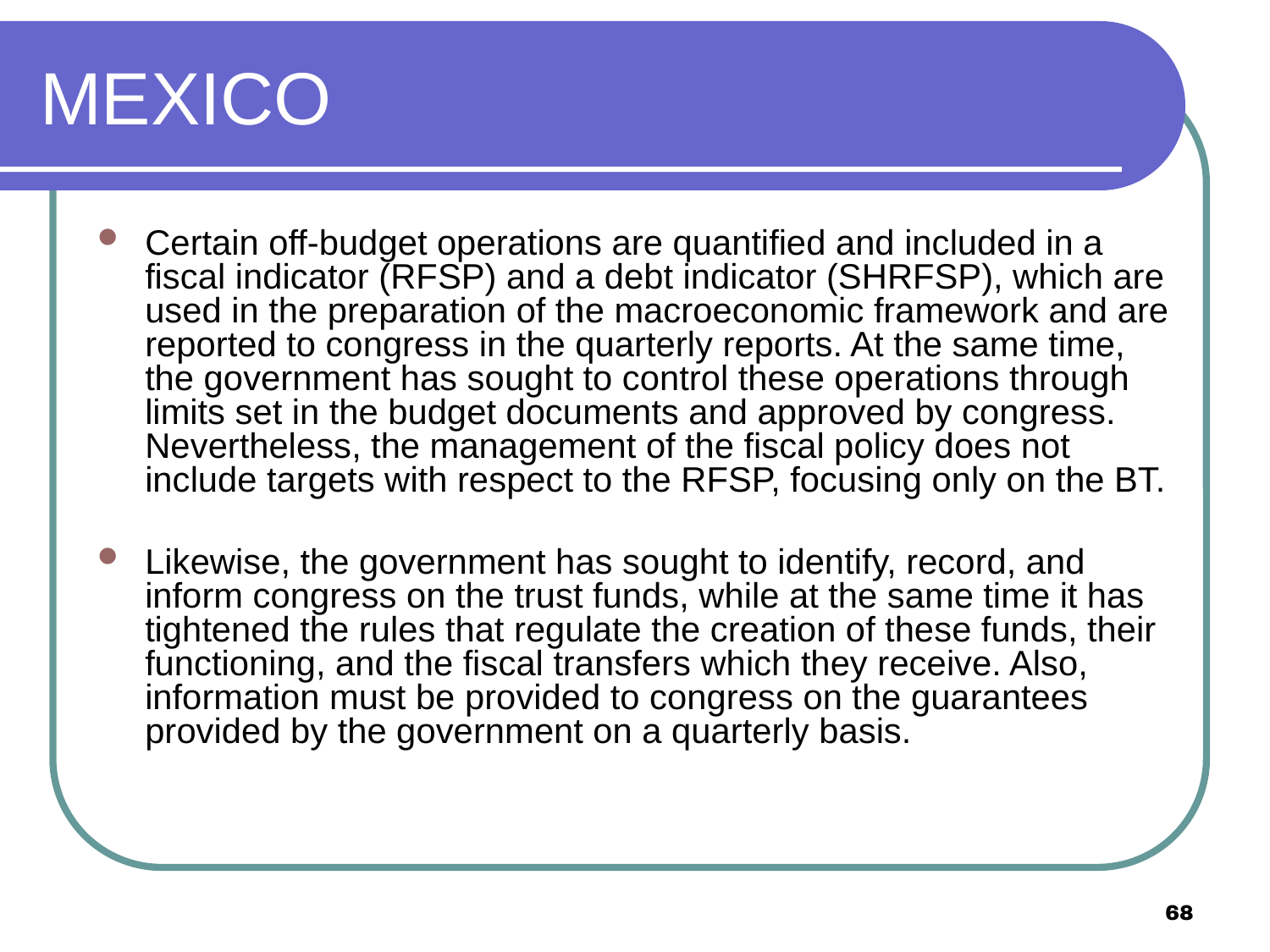

# MEXICO
Certain off-budget operations are quantified and included in a fiscal indicator (RFSP) and a debt indicator (SHRFSP), which are used in the preparation of the macroeconomic framework and are reported to congress in the quarterly reports. At the same time, the government has sought to control these operations through limits set in the budget documents and approved by congress. Nevertheless, the management of the fiscal policy does not include targets with respect to the RFSP, focusing only on the BT.

Likewise, the government has sought to identify, record, and inform congress on the trust funds, while at the same time it has tightened the rules that regulate the creation of these funds, their functioning, and the fiscal transfers which they receive. Also, information must be provided to congress on the guarantees provided by the government on a quarterly basis.
68